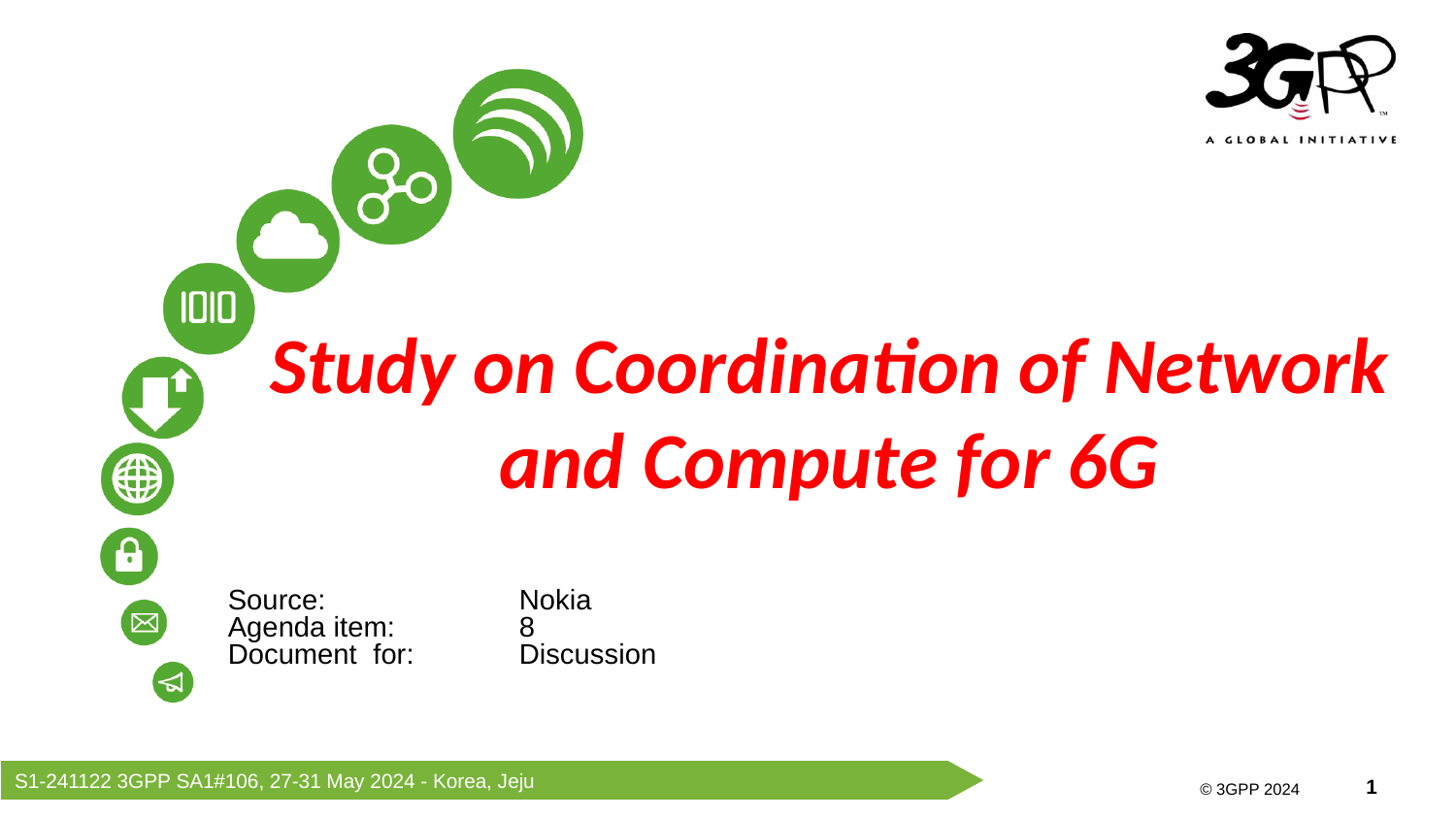

Study on Coordination of Network and Compute for 6G
Source: 		Nokia
Agenda item:	8
Document  for:	Discussion
S1-241122 3GPP SA1#106, 27-31 May 2024 - Korea, Jeju

© 3GPP 2024